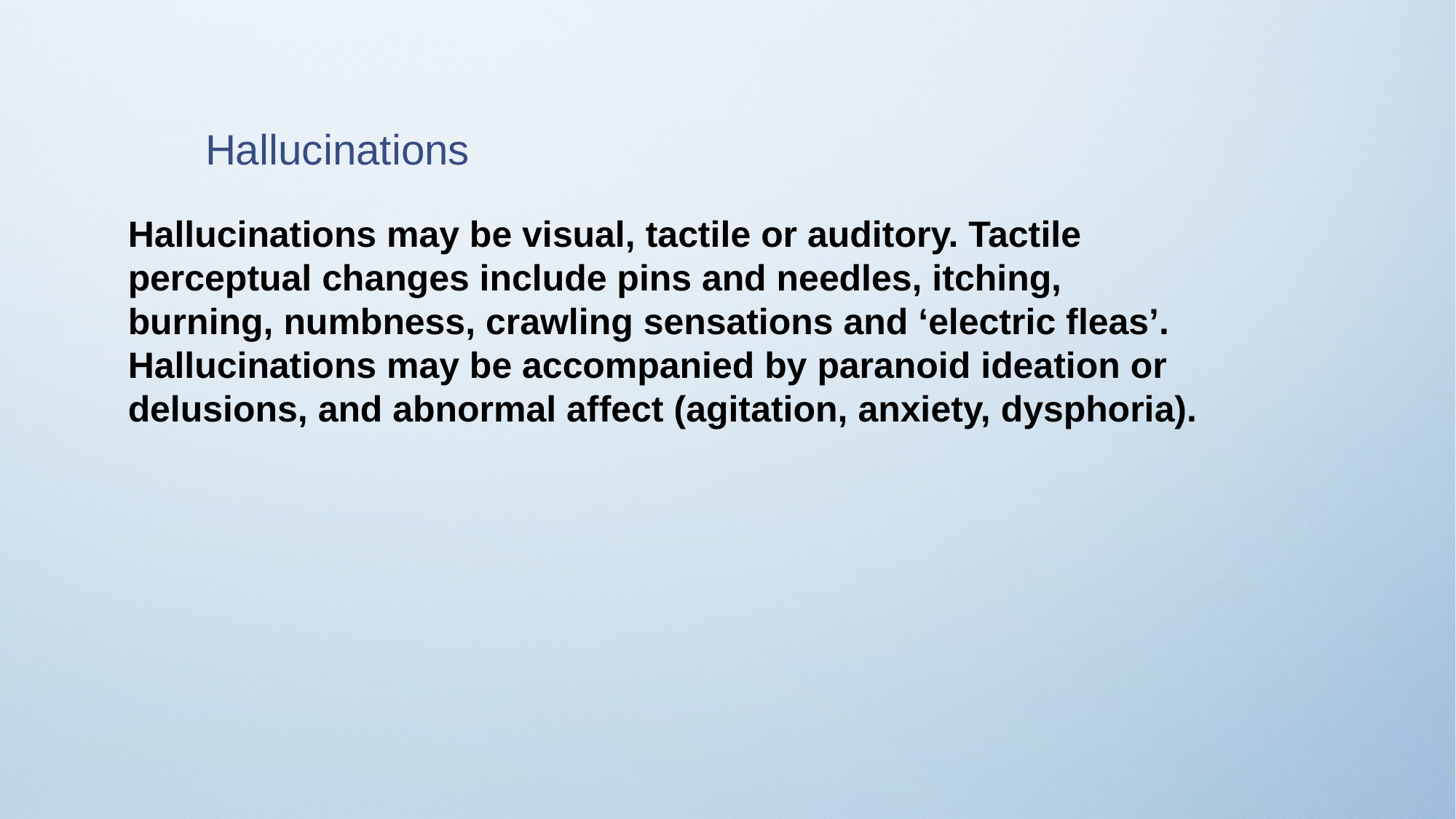

Hallucinations
Hallucinations may be visual, tactile or auditory. Tactile perceptual changes include pins and needles, itching, burning, numbness, crawling sensations and ‘electric fleas’. Hallucinations may be accompanied by paranoid ideation or delusions, and abnormal affect (agitation, anxiety, dysphoria).